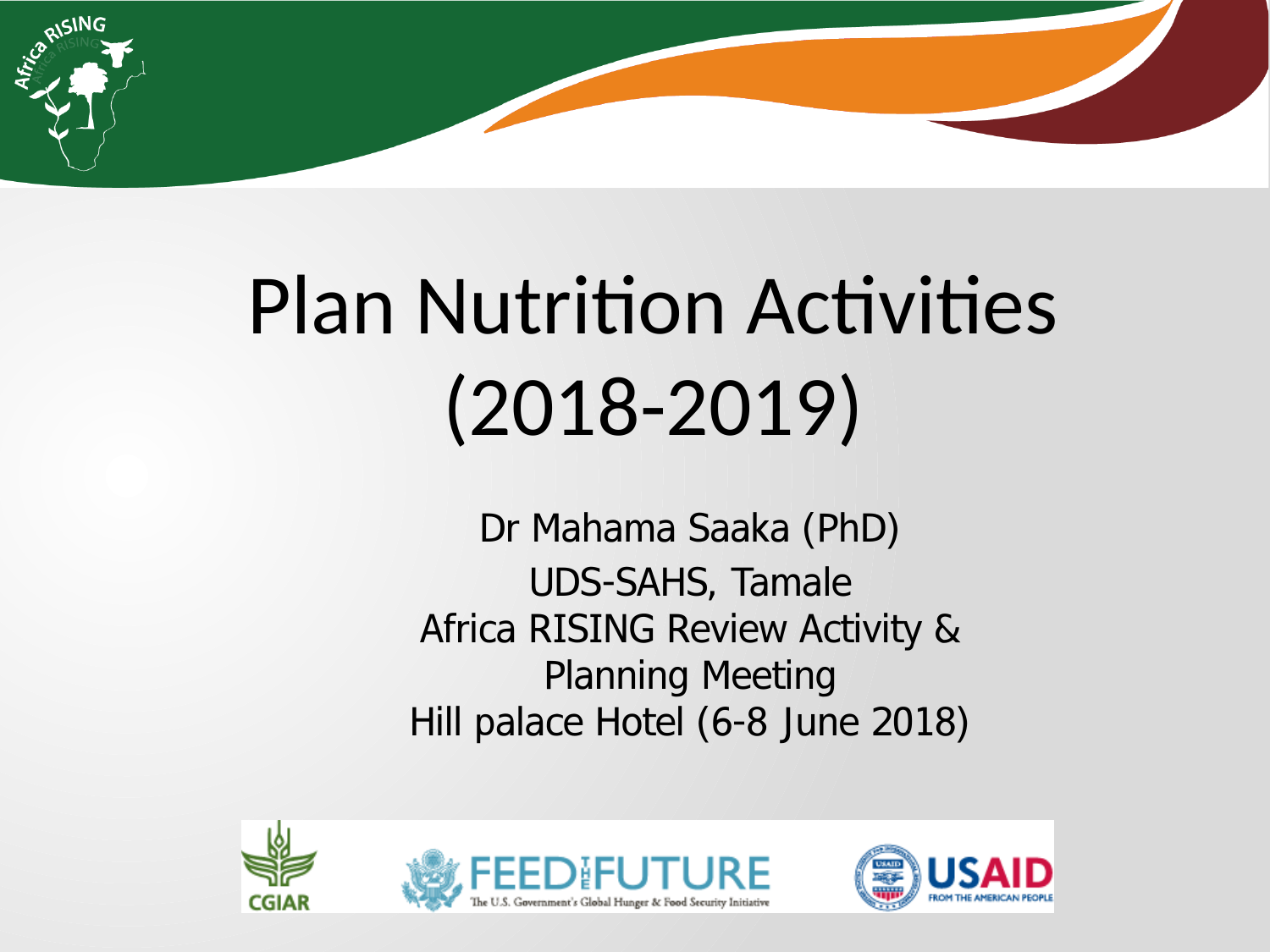

Plan Nutrition Activities (2018-2019)
Dr Mahama Saaka (PhD)
UDS-SAHS, Tamale
Africa RISING Review Activity & Planning Meeting
Hill palace Hotel (6-8 June 2018)